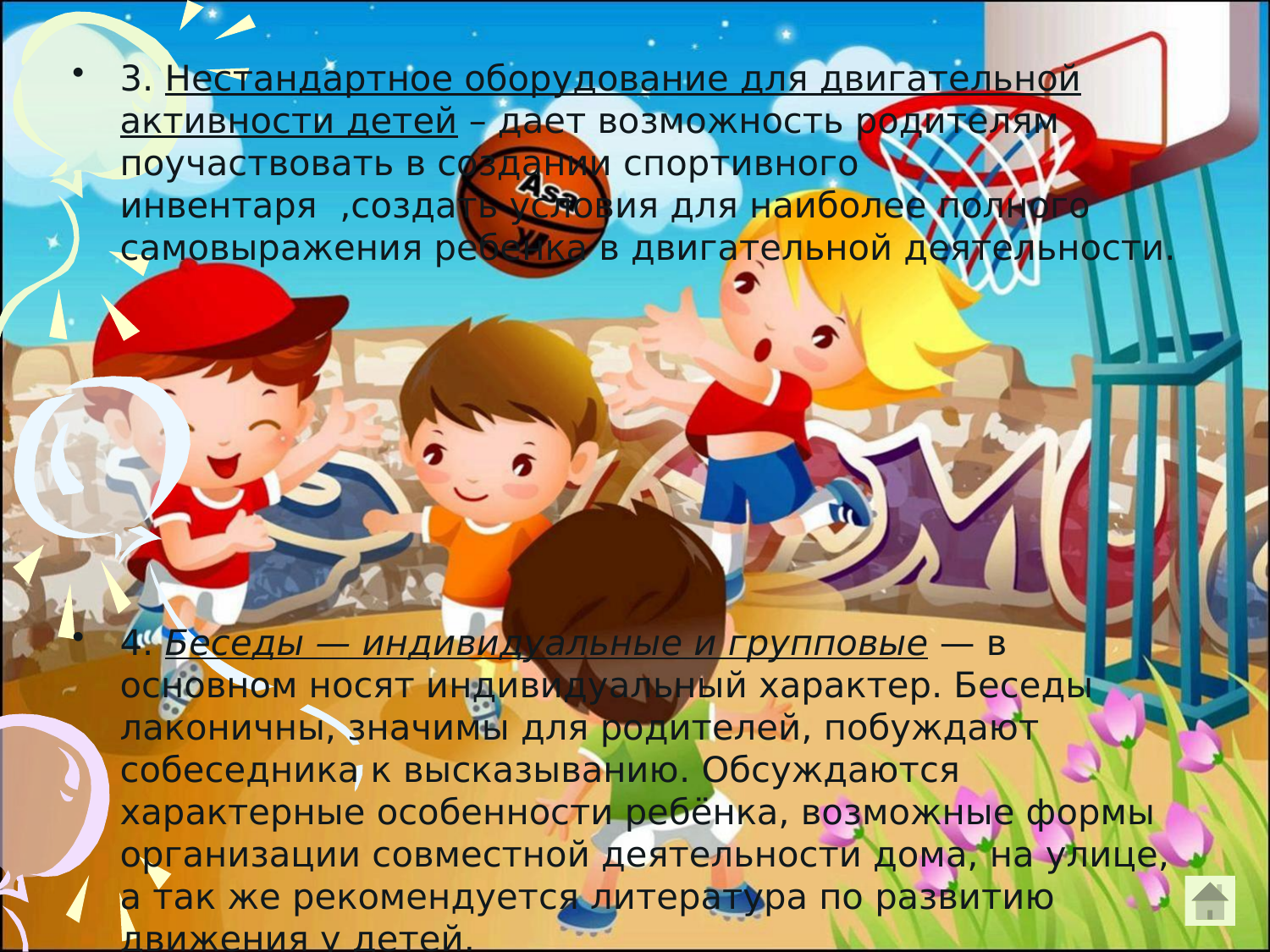

3. Нестандартное оборудование для двигательной активности детей – дает возможность родителям поучаствовать в создании спортивного инвентаря  ,создать условия для наиболее полного самовыражения ребенка в двигательной деятельности.

4. Беседы — индивидуальные и групповые — в основном носят индивидуальный характер. Беседы лаконичны, значимы для родителей, побуждают собеседника к высказыванию. Обсуждаются характерные особенности ребёнка, возможные формы организации совместной деятельности дома, на улице, а так же рекомендуется литература по развитию движения у детей.